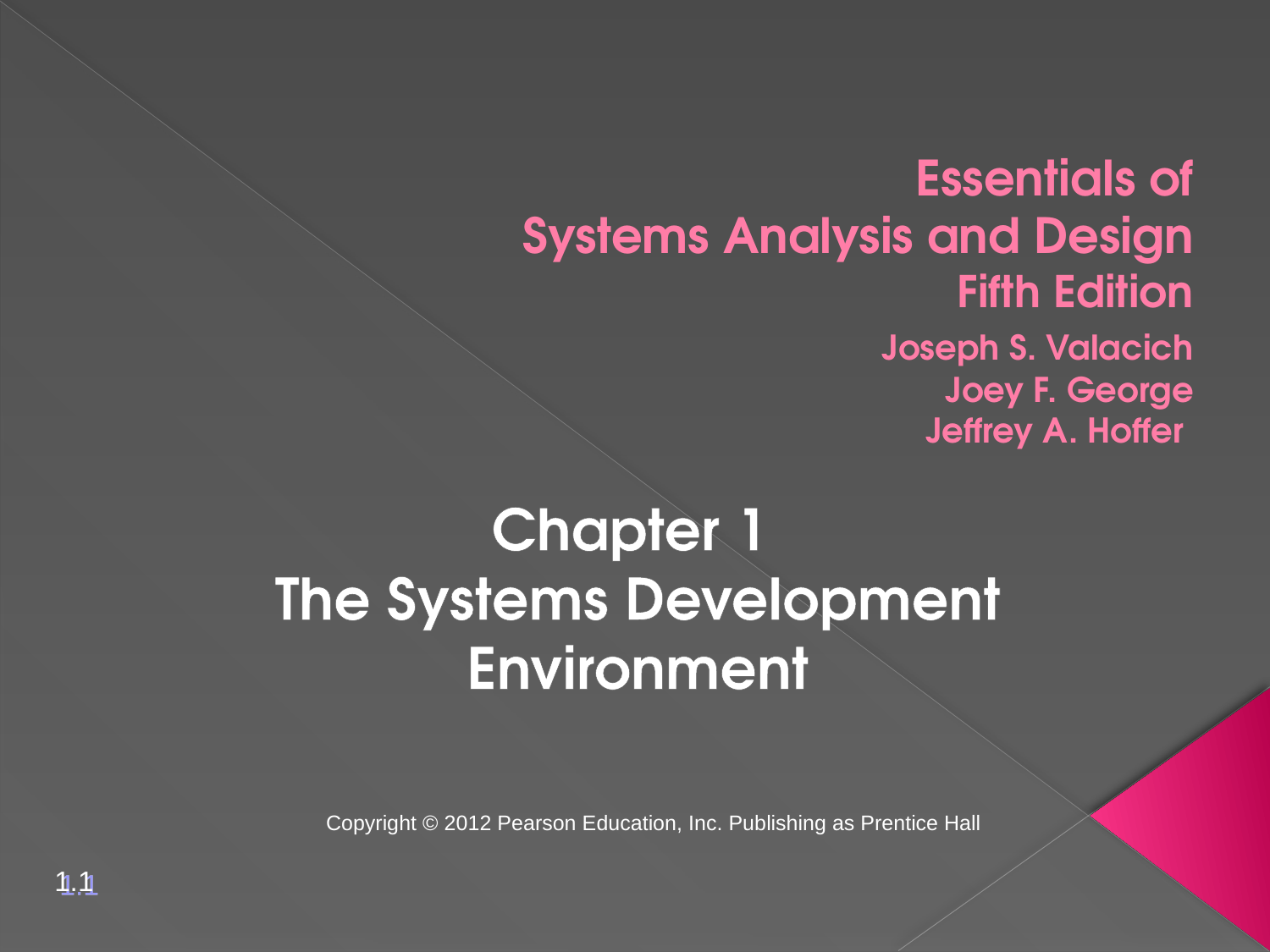

# Essentials of Systems Analysis and Design Fifth Edition Joseph S. Valacich Joey F. George Jeffrey A. Hoffer
Chapter 1
The Systems Development Environment
Copyright © 2012 Pearson Education, Inc. Publishing as Prentice Hall
1.1